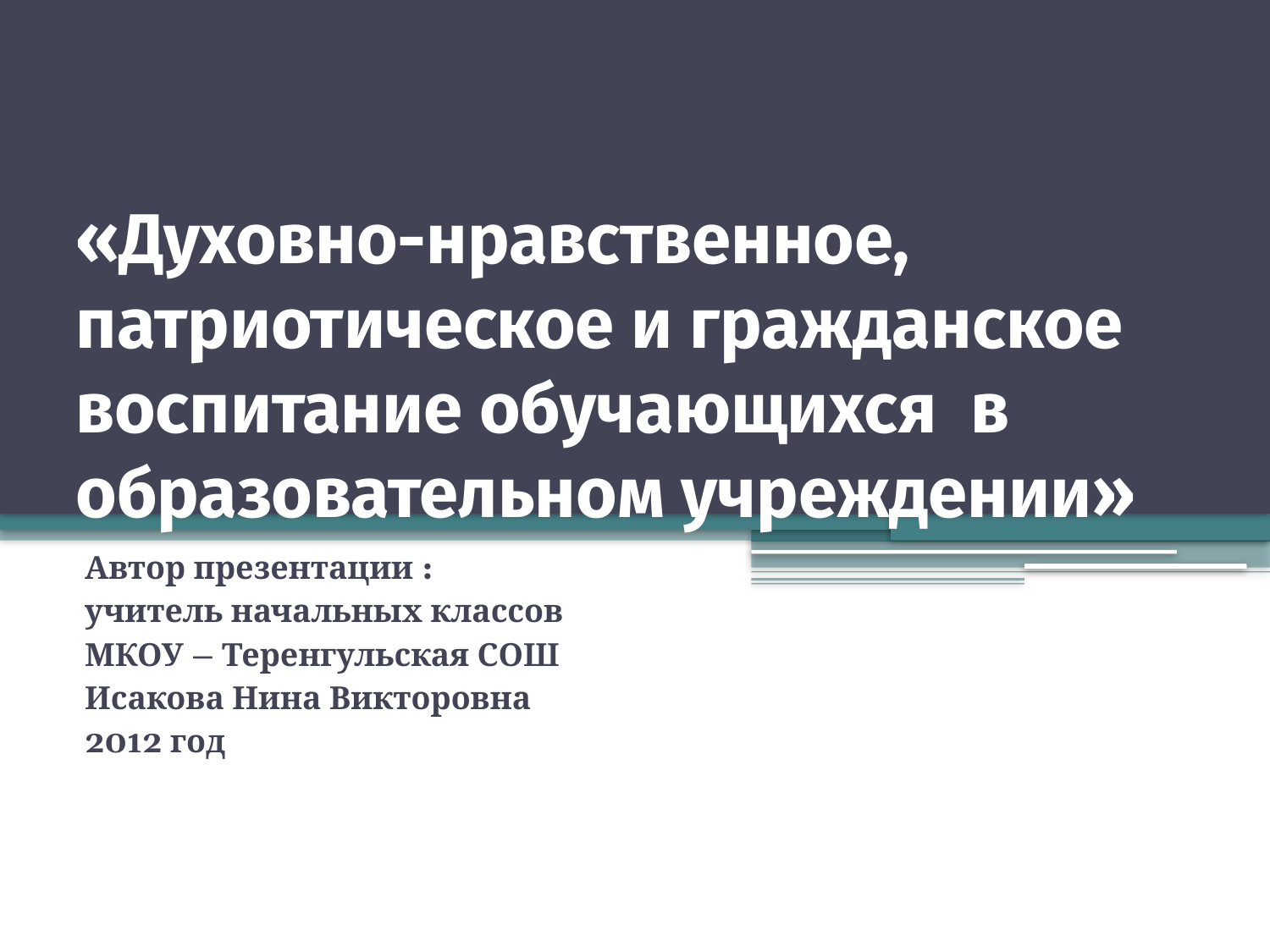

# «Духовно-нравственное, патриотическое и гражданское воспитание обучающихся  в образовательном учреждении»
Автор презентации :
учитель начальных классов
МКОУ – Теренгульская СОШ
Исакова Нина Викторовна
2012 год